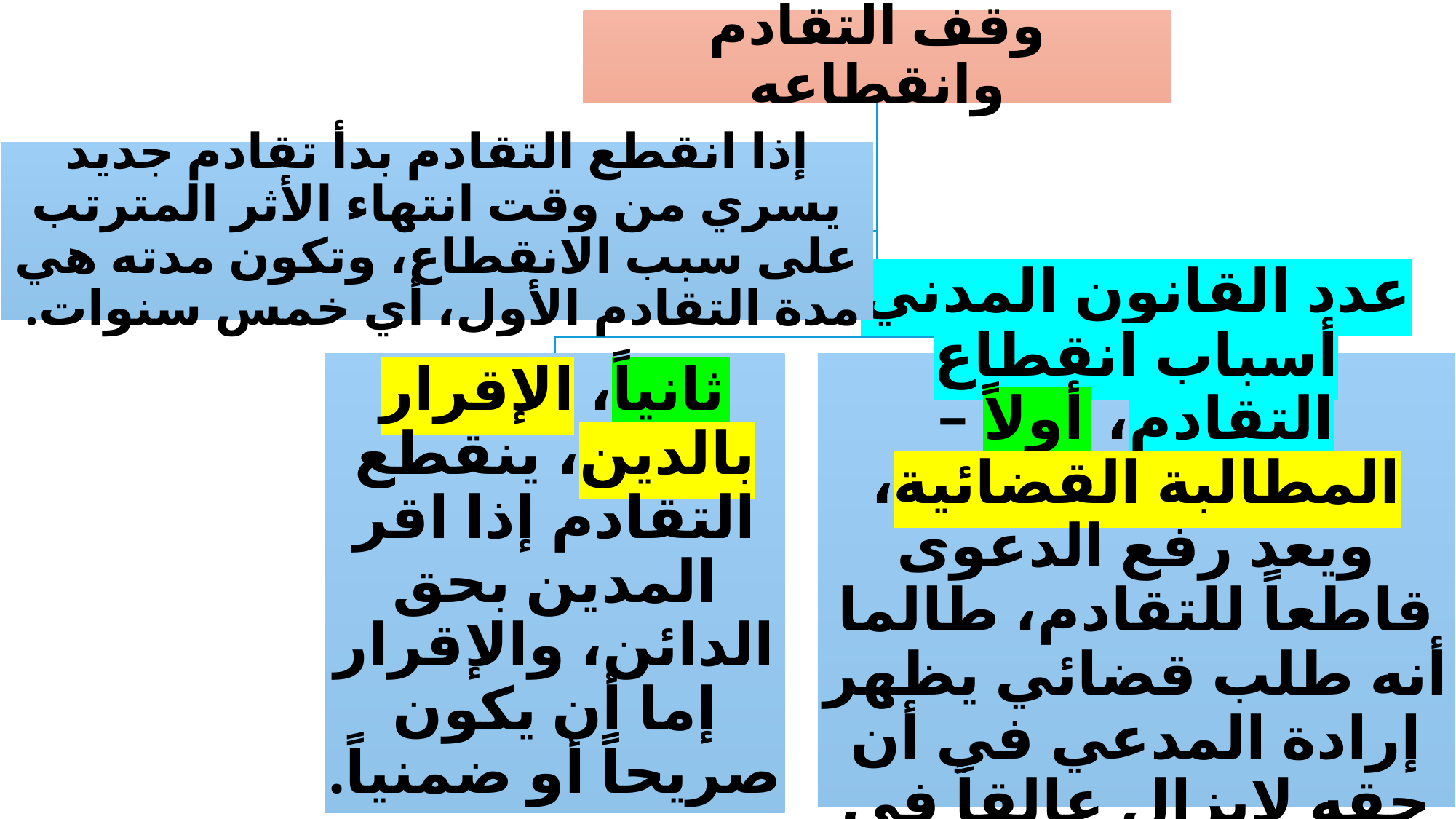

وقف التقادم وانقطاعه
ثانياً، الإقرار بالدين، ينقطع التقادم إذا اقر المدين بحق الدائن، والإقرار إما أن يكون صريحاً أو ضمنياً.
عدد القانون المدني أسباب انقطاع التقادم، أولاً – المطالبة القضائية، ويعد رفع الدعوى قاطعاً للتقادم، طالما أنه طلب قضائي يظهر إرادة المدعي في أن حقه لايزال عالقاً في ذمة المدعى عليه.
إذا انقطع التقادم بدأ تقادم جديد يسري من وقت انتهاء الأثر المترتب على سبب الانقطاع، وتكون مدته هي مدة التقادم الأول، أي خمس سنوات.